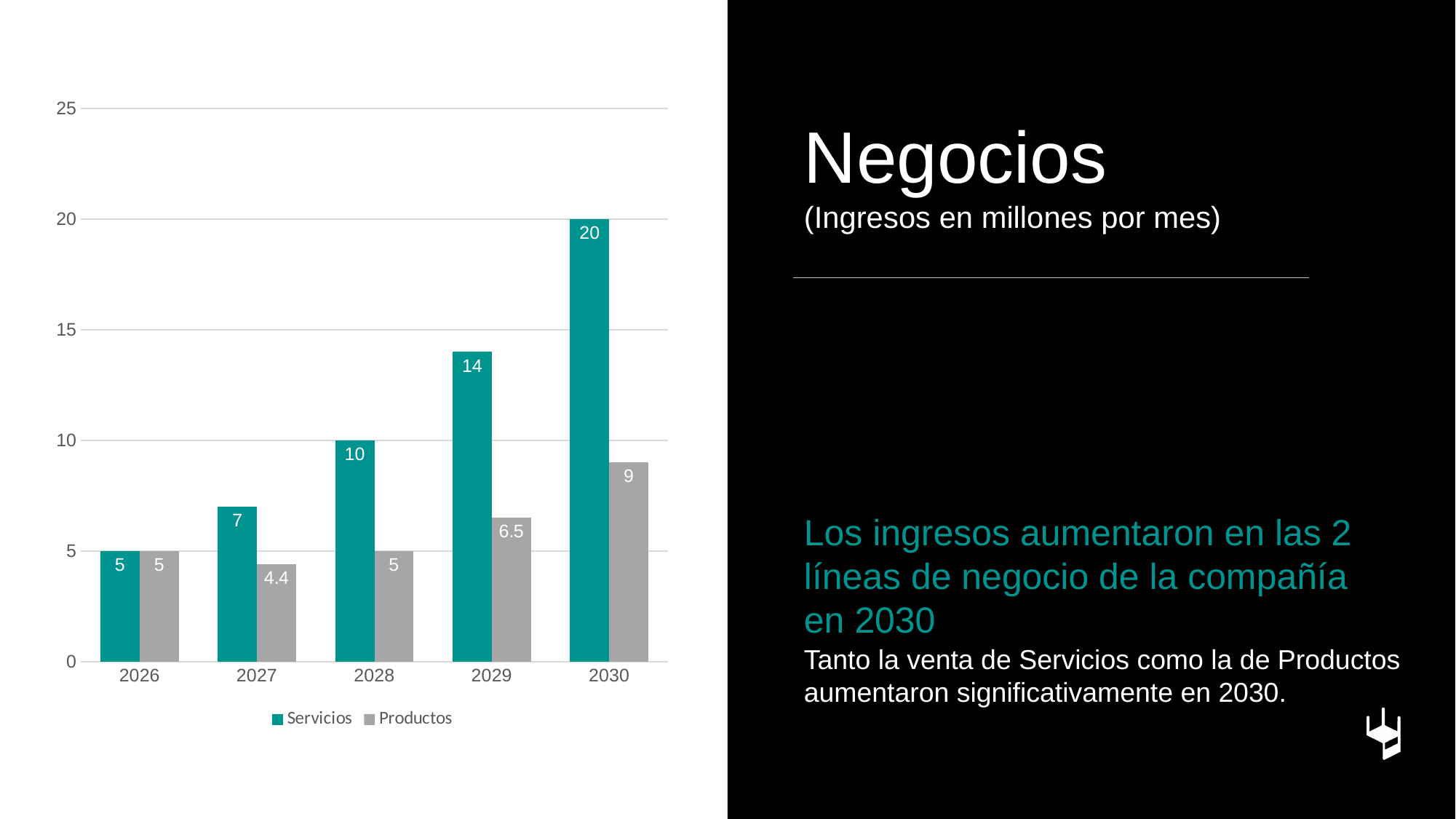

### Chart

| Category | Servicios | Productos |
|---|---|---|
| 2026 | 5.0 | 5.0 |
| 2027 | 7.0 | 4.4 |
| 2028 | 10.0 | 5.0 |
| 2029 | 14.0 | 6.5 |
| 2030 | 20.0 | 9.0 |
Negocios
(Ingresos en millones por mes)
Los ingresos aumentaron en las 2 líneas de negocio de la compañía en 2030
Tanto la venta de Servicios como la de Productos aumentaron significativamente en 2030.